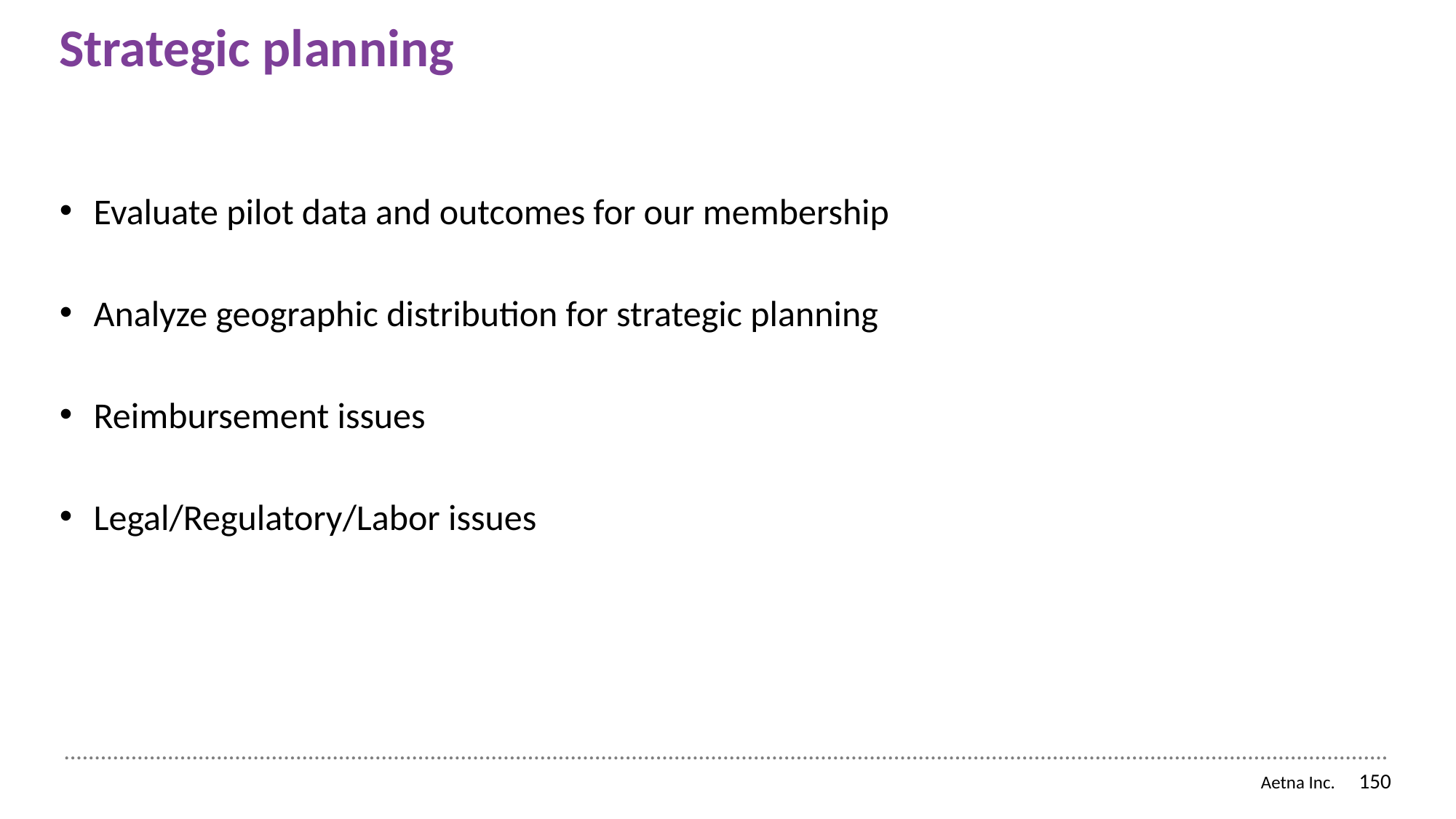

# Strategic planning
Evaluate pilot data and outcomes for our membership

Analyze geographic distribution for strategic planning

Reimbursement issues

Legal/Regulatory/Labor issues

150